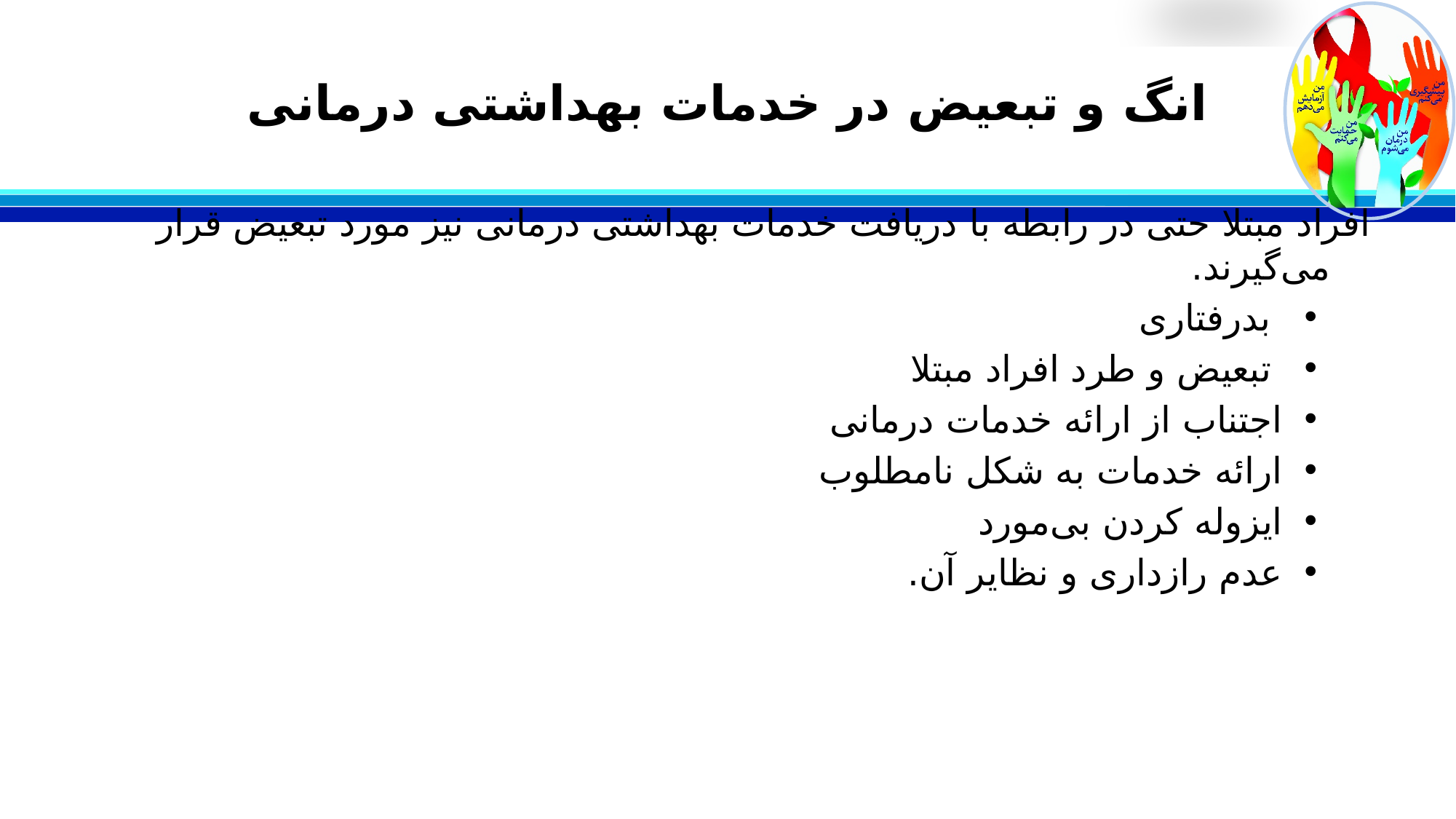

# انگ و تبعیض در خدمات بهداشتی درمانی
افراد مبتلا حتی در رابطه با دریافت خدمات بهداشتی درمانی نیز مورد تبعیض قرار می‌گیرند.
 بدرفتاری
 تبعیض و طرد افراد مبتلا
اجتناب از ارائه خدمات درمانی
ارائه خدمات به شکل نامطلوب
ایزوله کردن بی‌مورد
عدم رازداری و نظایر آن.